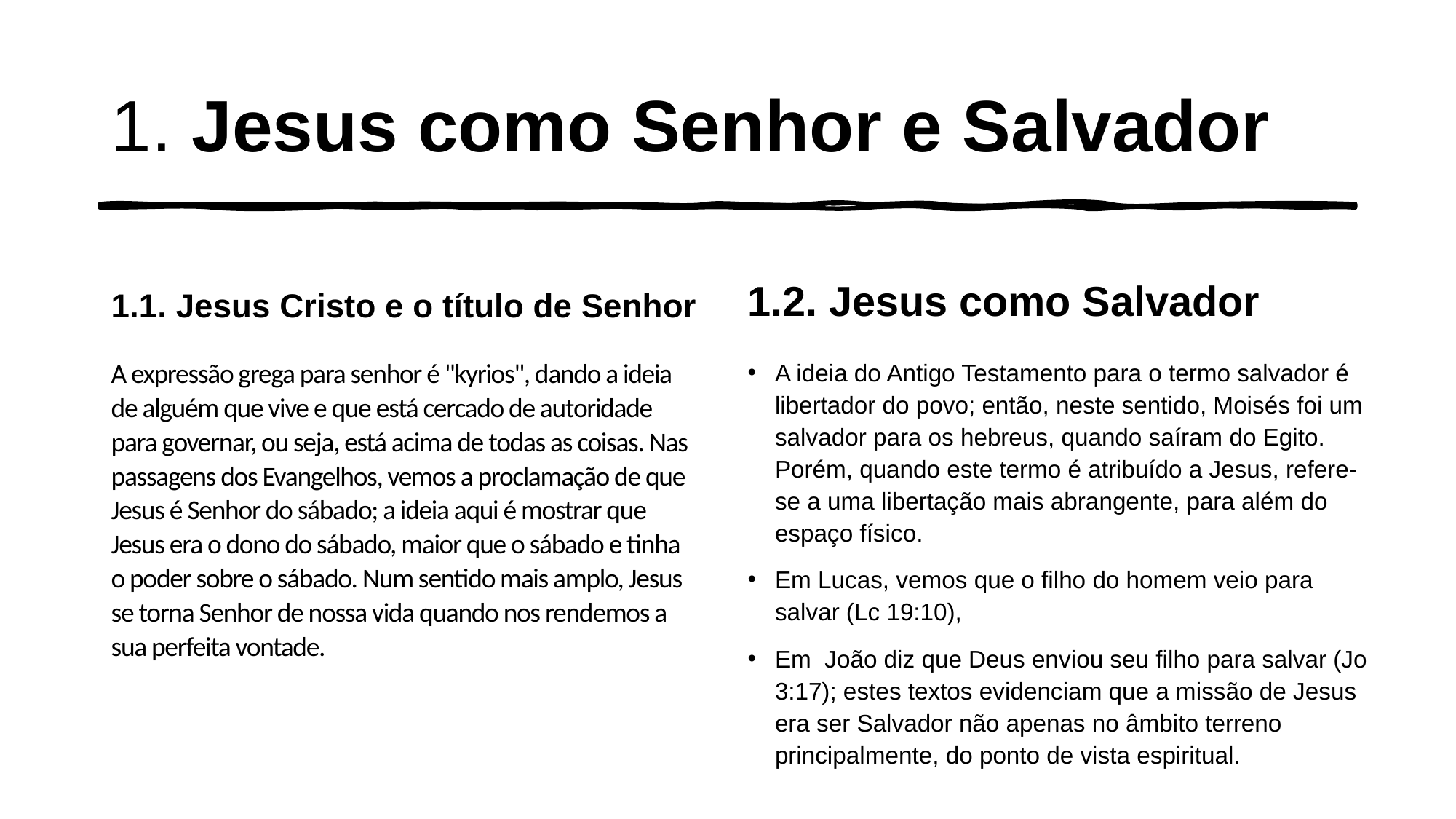

# 1. Jesus como Senhor e Salvador
1.1. Jesus Cristo e o título de Senhor
1.2. Jesus como Salvador
A expressão grega para senhor é "kyrios", dando a ideia de alguém que vive e que está cercado de autoridade para governar, ou seja, está acima de todas as coisas. Nas passagens dos Evangelhos, vemos a proclamação de que Jesus é Senhor do sábado; a ideia aqui é mostrar que Jesus era o dono do sábado, maior que o sábado e tinha o poder sobre o sábado. Num sentido mais amplo, Jesus se torna Senhor de nossa vida quando nos rendemos a sua perfeita vontade.

A ideia do Antigo Testamento para o termo salvador é libertador do povo; então, neste sentido, Moisés foi um salvador para os hebreus, quando saíram do Egito. Porém, quando este termo é atribuído a Jesus, refere-se a uma libertação mais abrangente, para além do espaço físico.
Em Lucas, vemos que o filho do homem veio para salvar (Lc 19:10),
Em  João diz que Deus enviou seu filho para salvar (Jo 3:17); estes textos evidenciam que a missão de Jesus era ser Salvador não apenas no âmbito terreno principalmente, do ponto de vista espiritual.